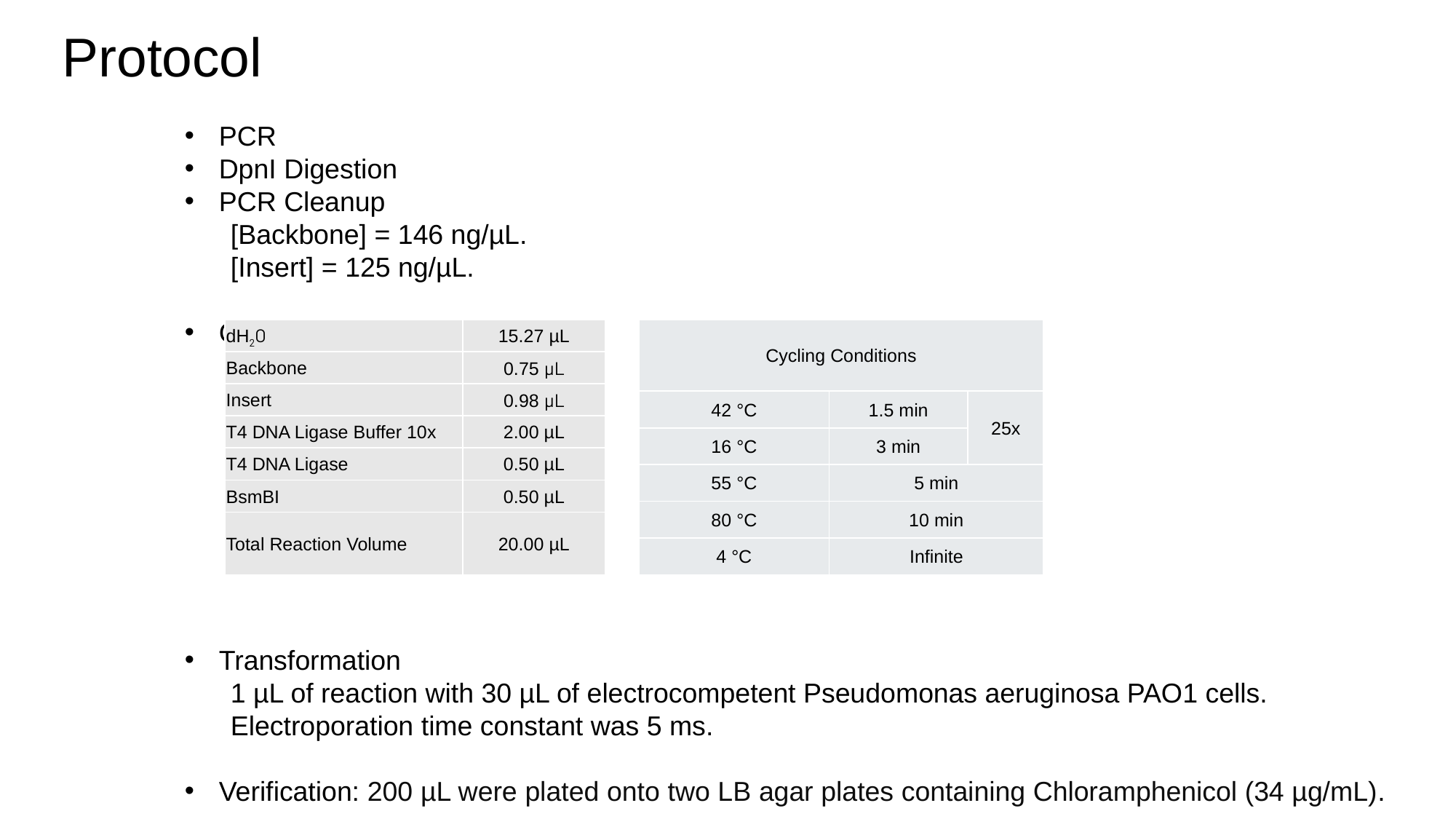

Protocol
PCR
DpnI Digestion
PCR Cleanup
      [Backbone] = 146 ng/µL.
      [Insert] = 125 ng/µL.

Golden Gate Assembly

Transformation
      1 µL of reaction with 30 µL of electrocompetent Pseudomonas aeruginosa PAO1 cells.
      Electroporation time constant was 5 ms.

Verification: 200 µL were plated onto two LB agar plates containing Chloramphenicol (34 µg/mL).
| Cycling Conditions |  |  |
| --- | --- | --- |
| 42 °C | 1.5 min | 25x |
| 16 °C | 3 min |  |
| 55 °C | 5 min |  |
| 80 °C | 10 min |  |
| 4 °C | Infinite |  |
| dH2O | 15.27 µL |
| --- | --- |
| Backbone | 0.75 µL |
| Insert | 0.98 µL |
| T4 DNA Ligase Buffer 10x | 2.00 µL |
| T4 DNA Ligase | 0.50 µL |
| BsmBI | 0.50 µL |
| Total Reaction Volume | 20.00 µL |